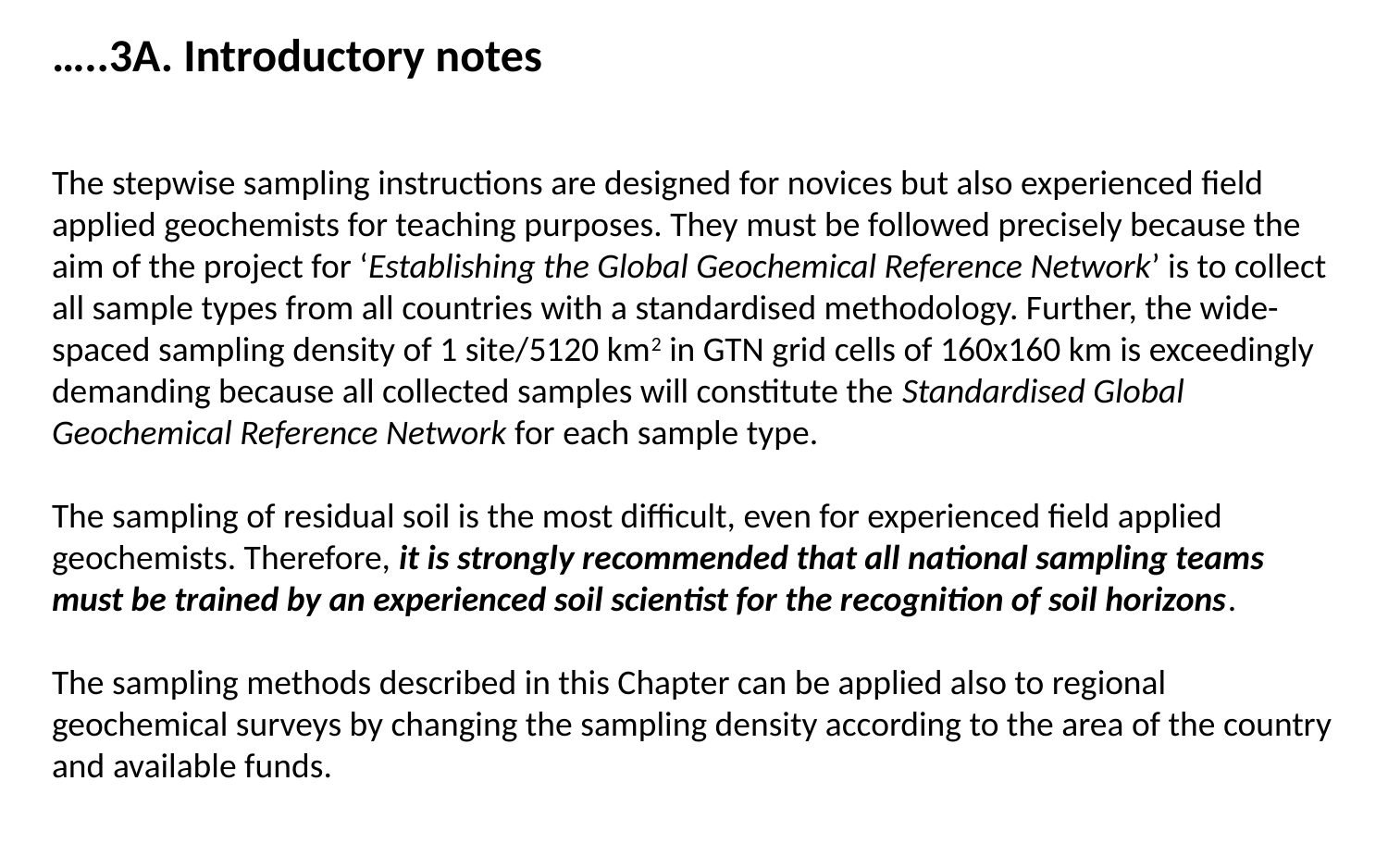

…..3A. Introductory notes
The stepwise sampling instructions are designed for novices but also experienced field applied geochemists for teaching purposes. They must be followed precisely because the aim of the project for ‘Establishing the Global Geochemical Reference Network’ is to collect all sample types from all countries with a standardised methodology. Further, the wide-spaced sampling density of 1 site/5120 km2 in GTN grid cells of 160x160 km is exceedingly demanding because all collected samples will constitute the Standardised Global Geochemical Reference Network for each sample type.

The sampling of residual soil is the most difficult, even for experienced field applied geochemists. Therefore, it is strongly recommended that all national sampling teams must be trained by an experienced soil scientist for the recognition of soil horizons.

The sampling methods described in this Chapter can be applied also to regional geochemical surveys by changing the sampling density according to the area of the country and available funds.